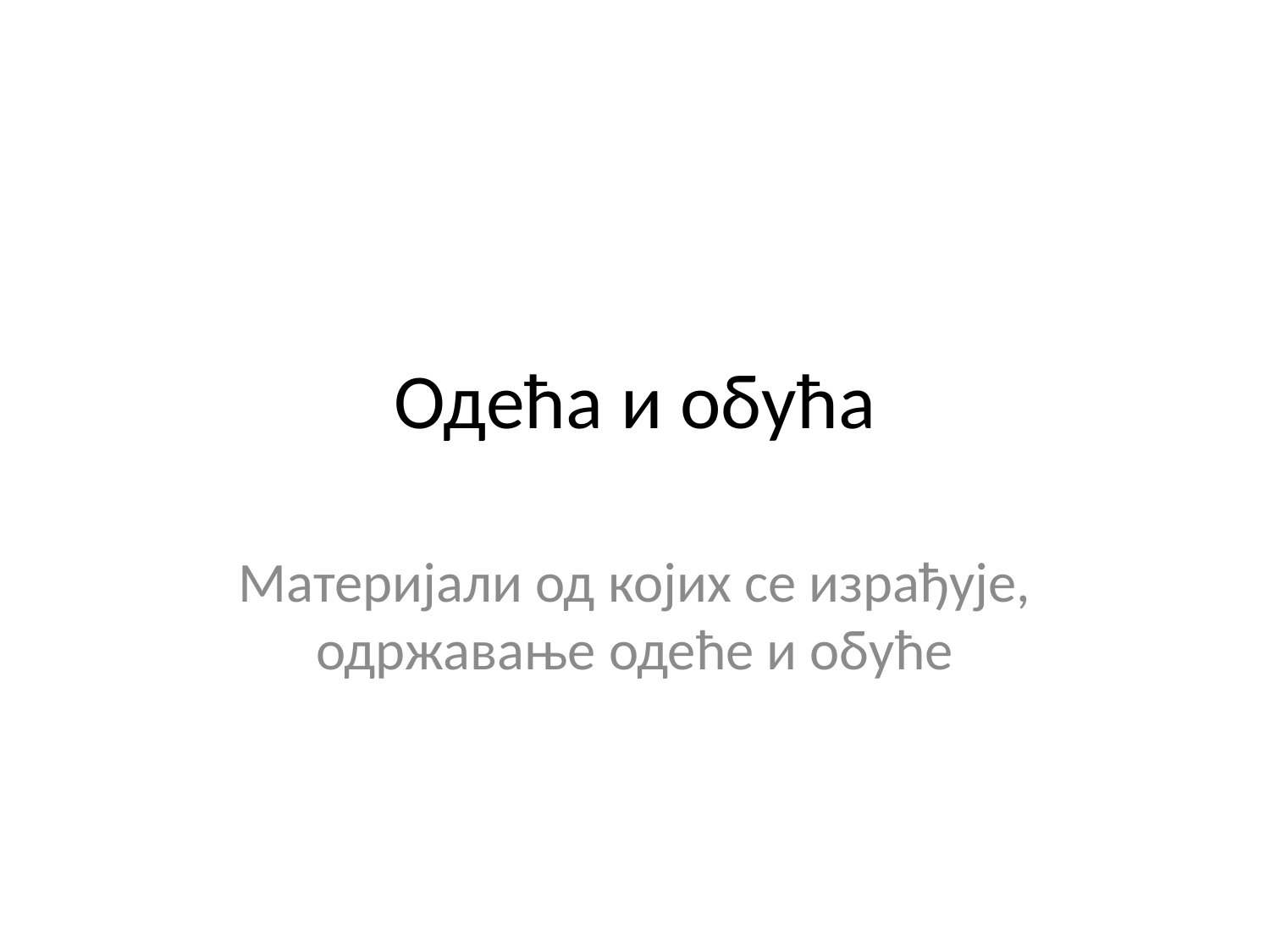

# Одећа и обућа
Материјали од којих се израђује, одржавање одеће и обуће